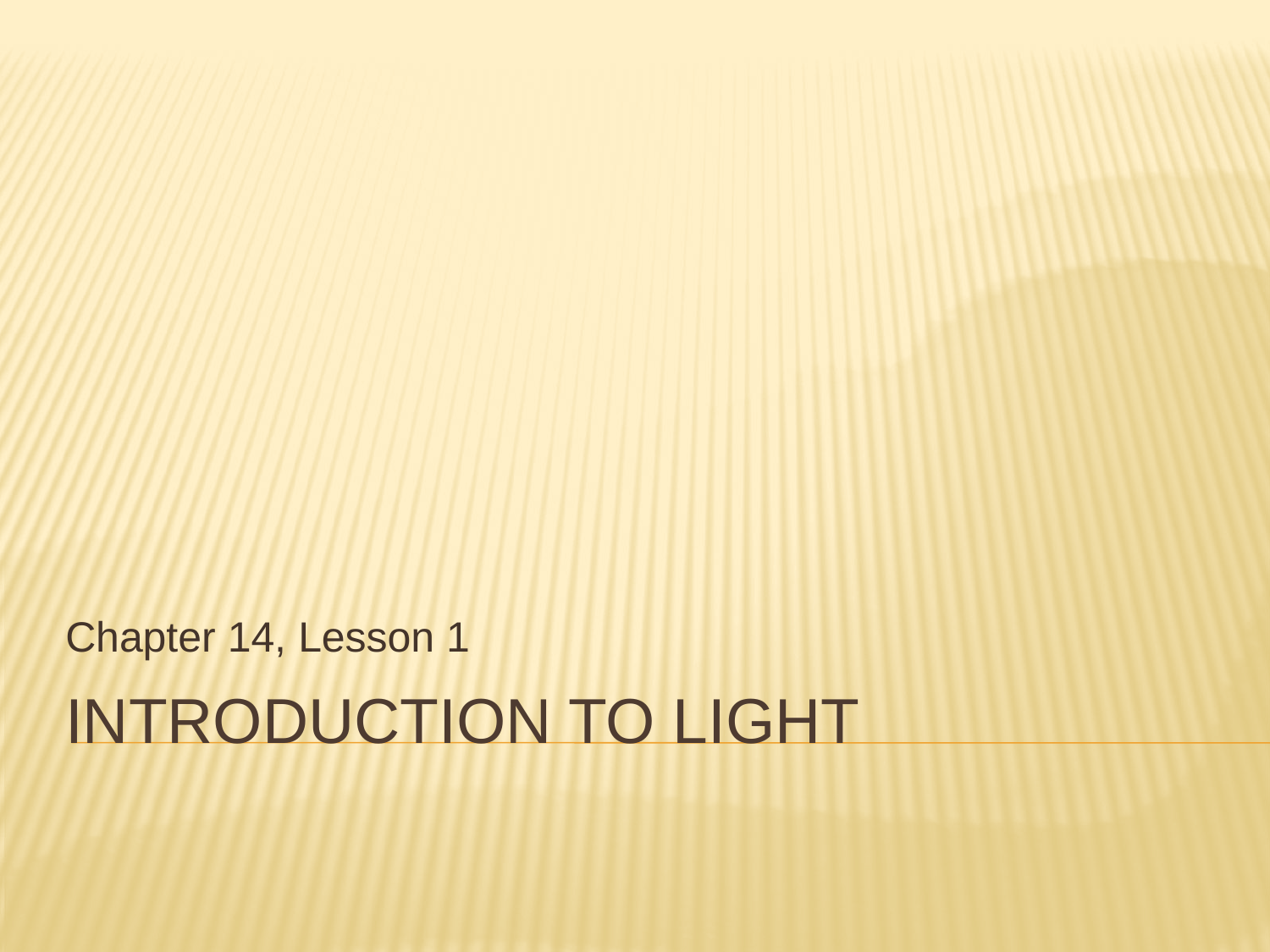

Chapter 14, Lesson 1
# Introduction to light